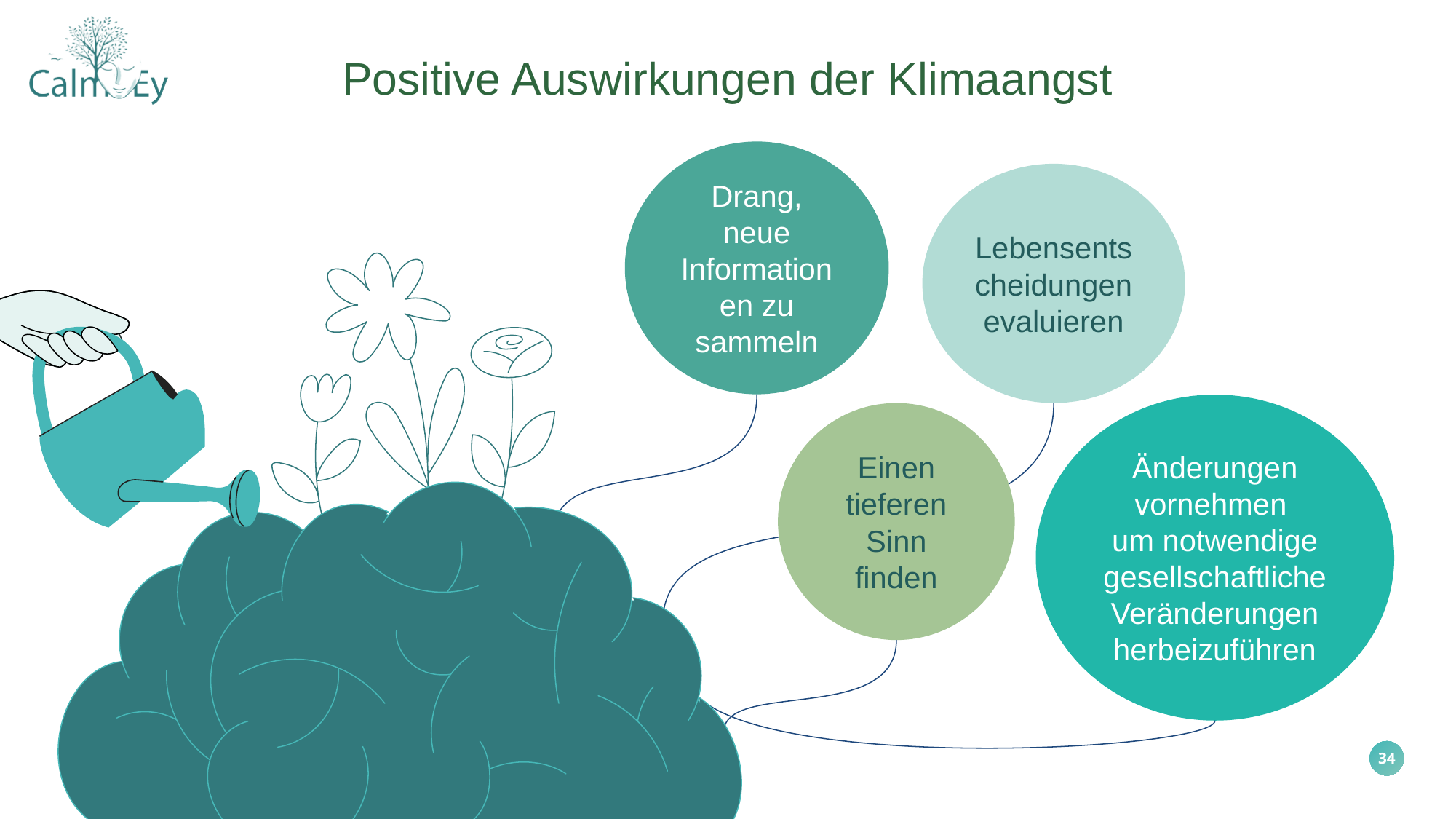

Positive Auswirkungen der Klimaangst
Drang, neue Informationen zu sammeln
Lebensentscheidungen evaluieren

Änderungen vornehmen
um notwendige gesellschaftliche Veränderungen herbeizuführen
Einen tieferen Sinn finden